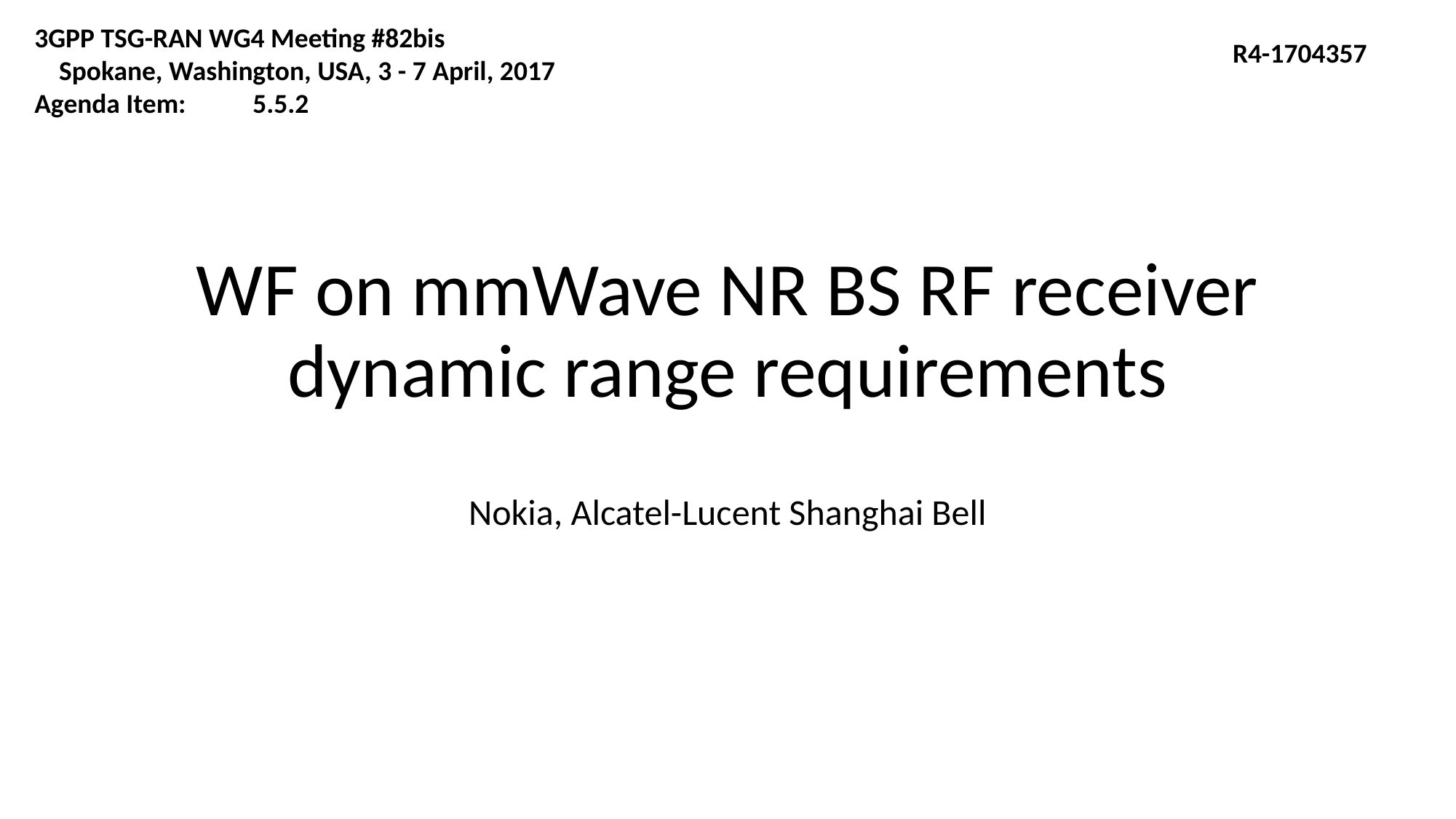

3GPP TSG-RAN WG4 Meeting #82bis                                                    Spokane, Washington, USA, 3 - 7 April, 2017
Agenda Item:	5.5.2

R4-1704357
# WF on mmWave NR BS RF receiver dynamic range requirements
Nokia, Alcatel-Lucent Shanghai Bell